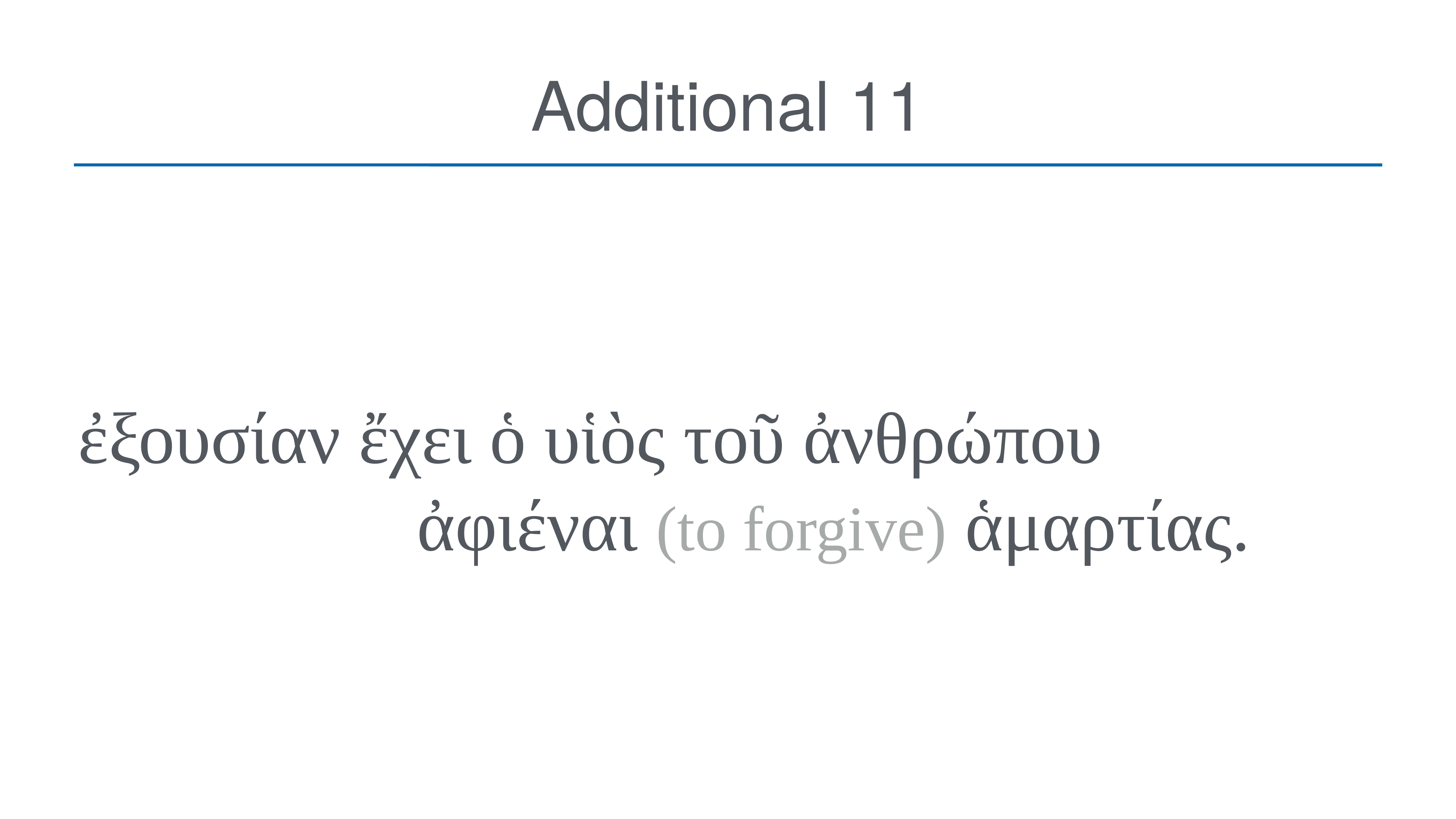

# Additional 11
ἐξουσίαν ἔχει ὁ υἱὸς τοῦ ἀνθρώπου
ἀφιέναι (to forgive) ἁμαρτίας.